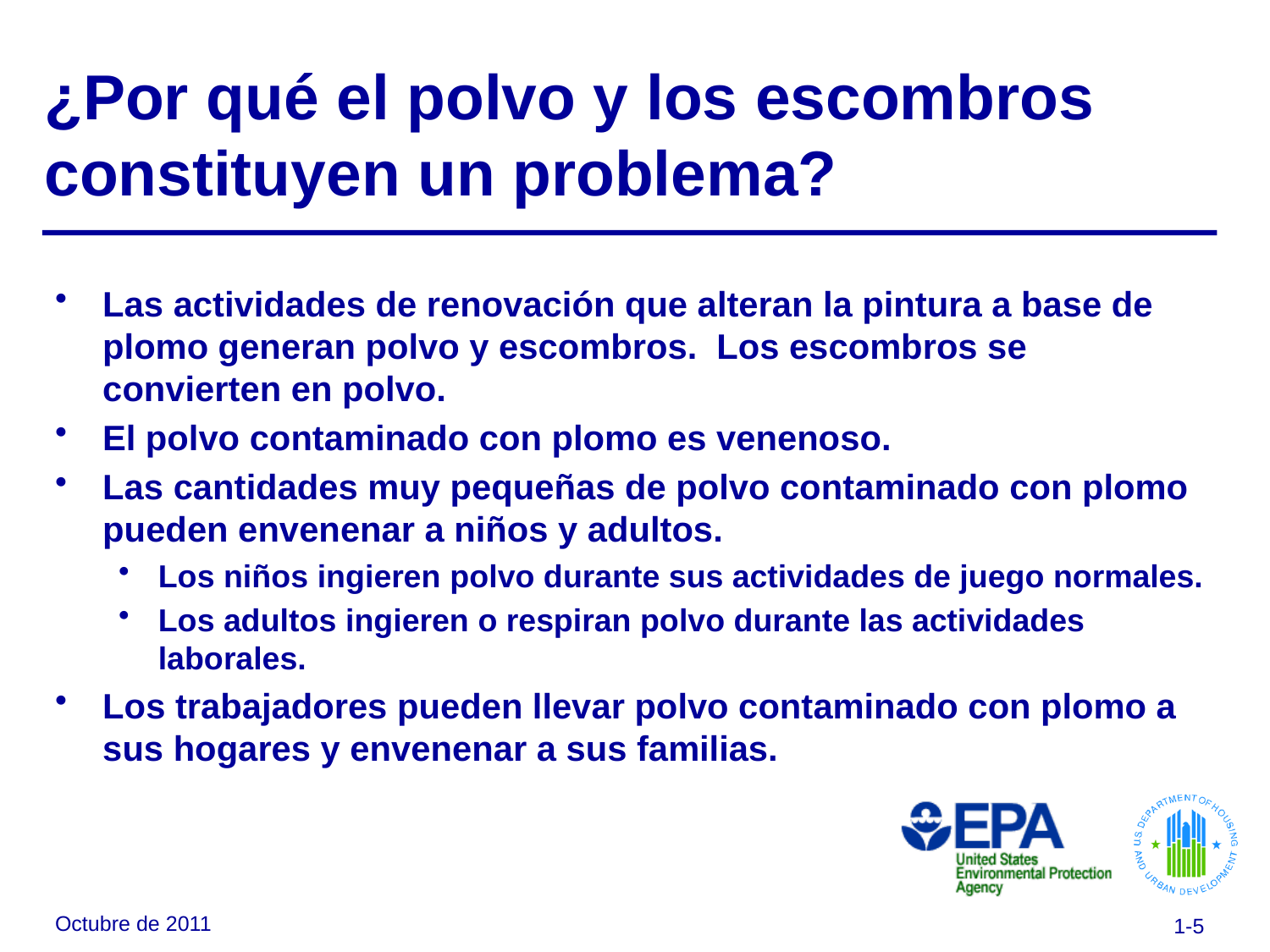

# ¿Por qué el polvo y los escombros constituyen un problema?
Las actividades de renovación que alteran la pintura a base de plomo generan polvo y escombros.  Los escombros se convierten en polvo.
El polvo contaminado con plomo es venenoso.
Las cantidades muy pequeñas de polvo contaminado con plomo pueden envenenar a niños y adultos.
Los niños ingieren polvo durante sus actividades de juego normales.
Los adultos ingieren o respiran polvo durante las actividades laborales.
Los trabajadores pueden llevar polvo contaminado con plomo a sus hogares y envenenar a sus familias.
Octubre de 2011
1-5